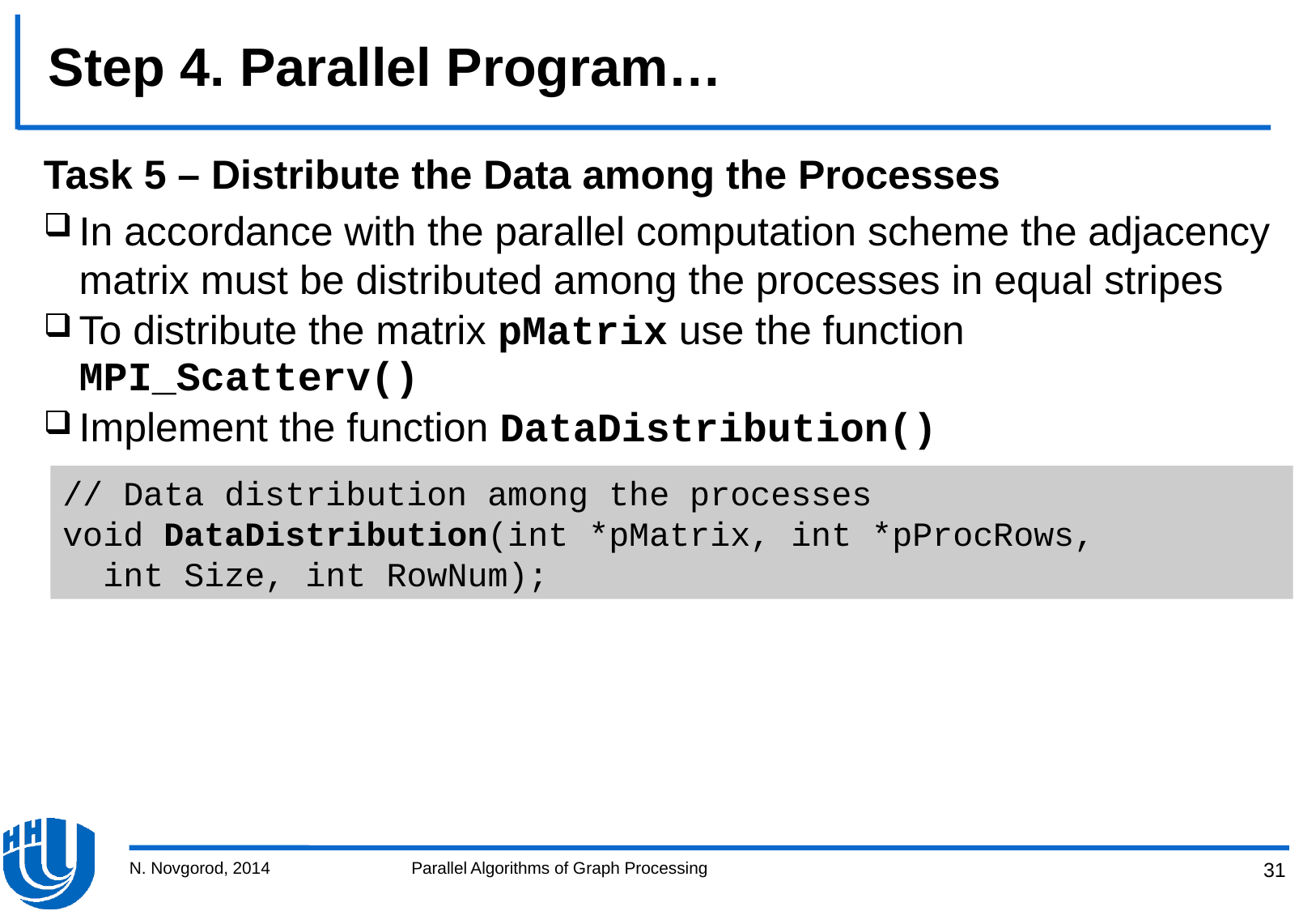

# Step 4. Parallel Program…
Task 5 – Distribute the Data among the Processes
In accordance with the parallel computation scheme the adjacency matrix must be distributed among the processes in equal stripes
To distribute the matrix pMatrix use the function MPI_Scatterv()
Implement the function DataDistribution()

// Data distribution among the processes
void DataDistribution(int *pMatrix, int *pProcRows,
  int Size, int RowNum);
N. Novgorod, 2014
Parallel Algorithms of Graph Processing
31